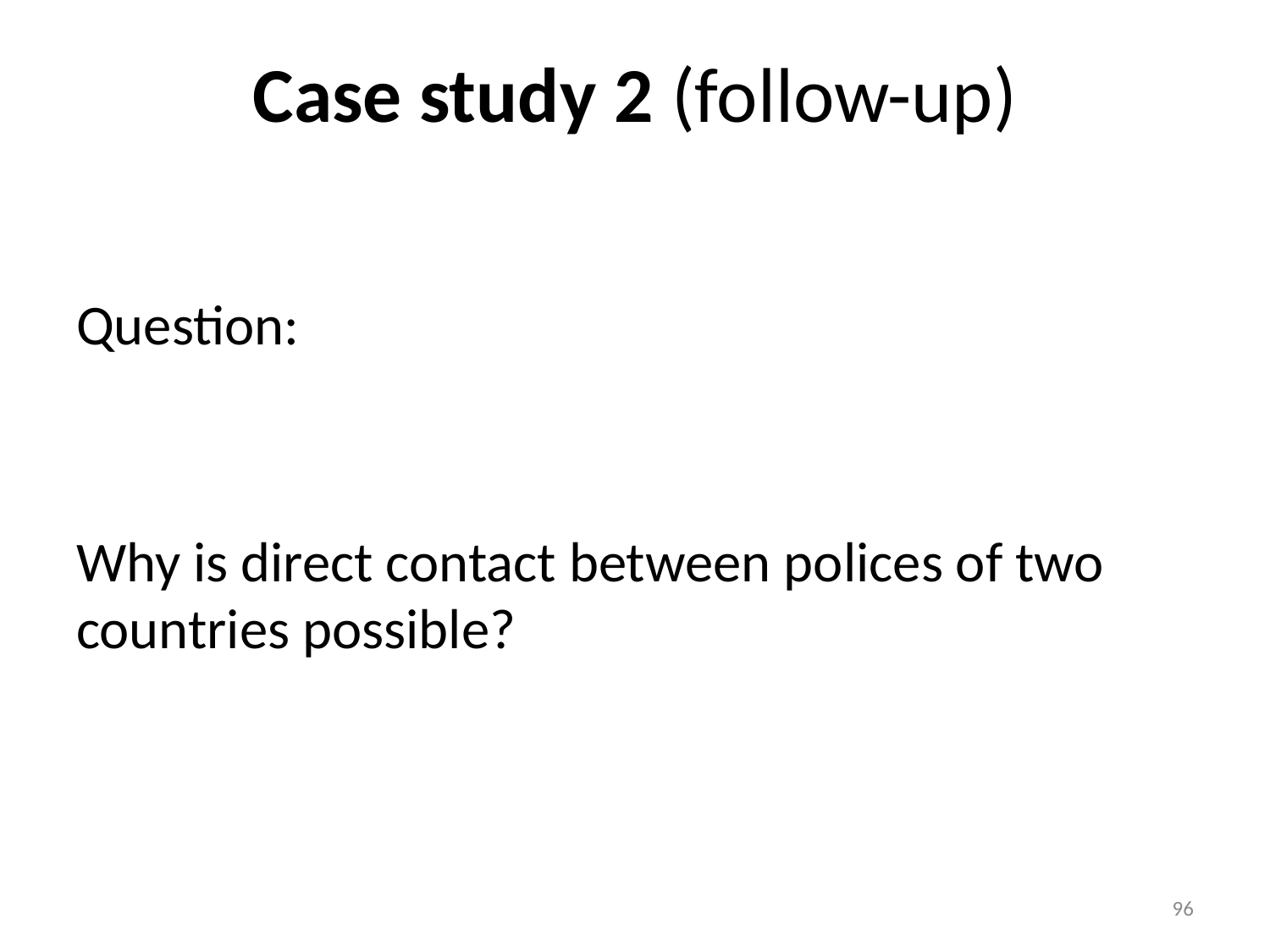

# Case study 2 (follow-up)
Question:

Why is direct contact between polices of two countries possible?

96